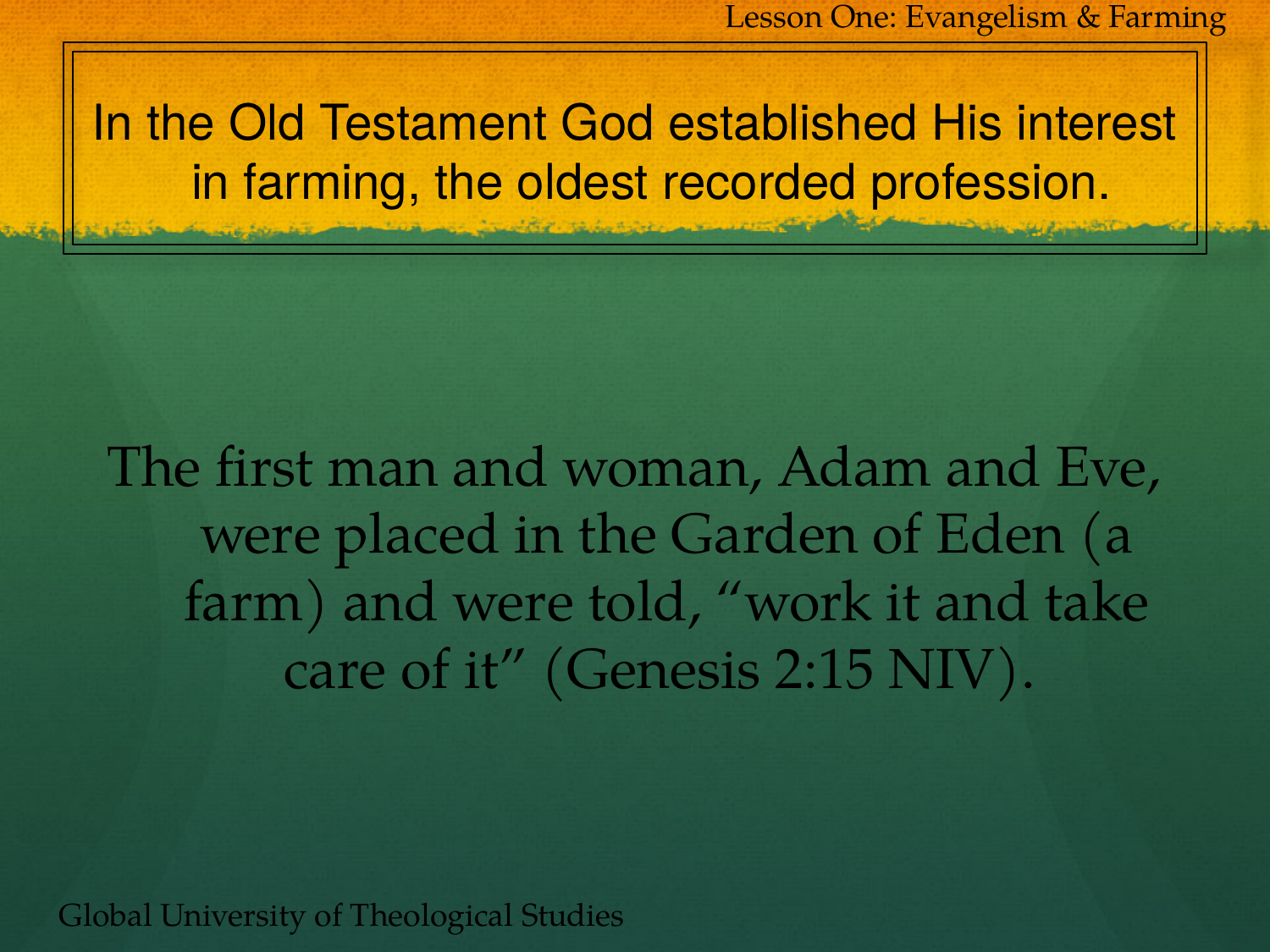

Lesson One: Evangelism & Farming

In the Old Testament God established His interest in farming, the oldest recorded profession.
The first man and woman, Adam and Eve, were placed in the Garden of Eden (a farm) and were told, “work it and take care of it” (Genesis 2:15 NIV).
Global University of Theological Studies